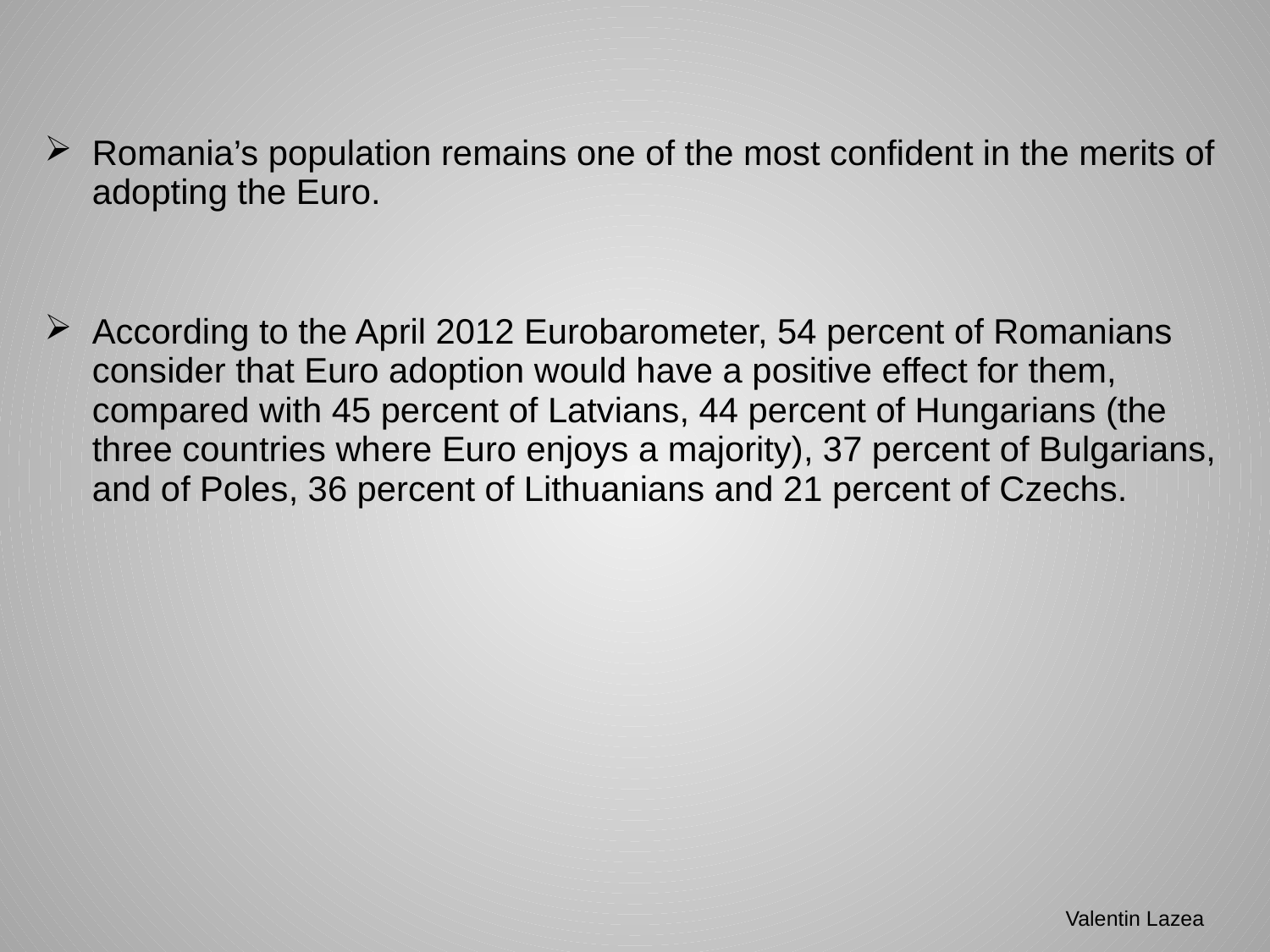

Romania’s population remains one of the most confident in the merits of adopting the Euro.

According to the April 2012 Eurobarometer, 54 percent of Romanians consider that Euro adoption would have a positive effect for them, compared with 45 percent of Latvians, 44 percent of Hungarians (the three countries where Euro enjoys a majority), 37 percent of Bulgarians, and of Poles, 36 percent of Lithuanians and 21 percent of Czechs.

Valentin Lazea